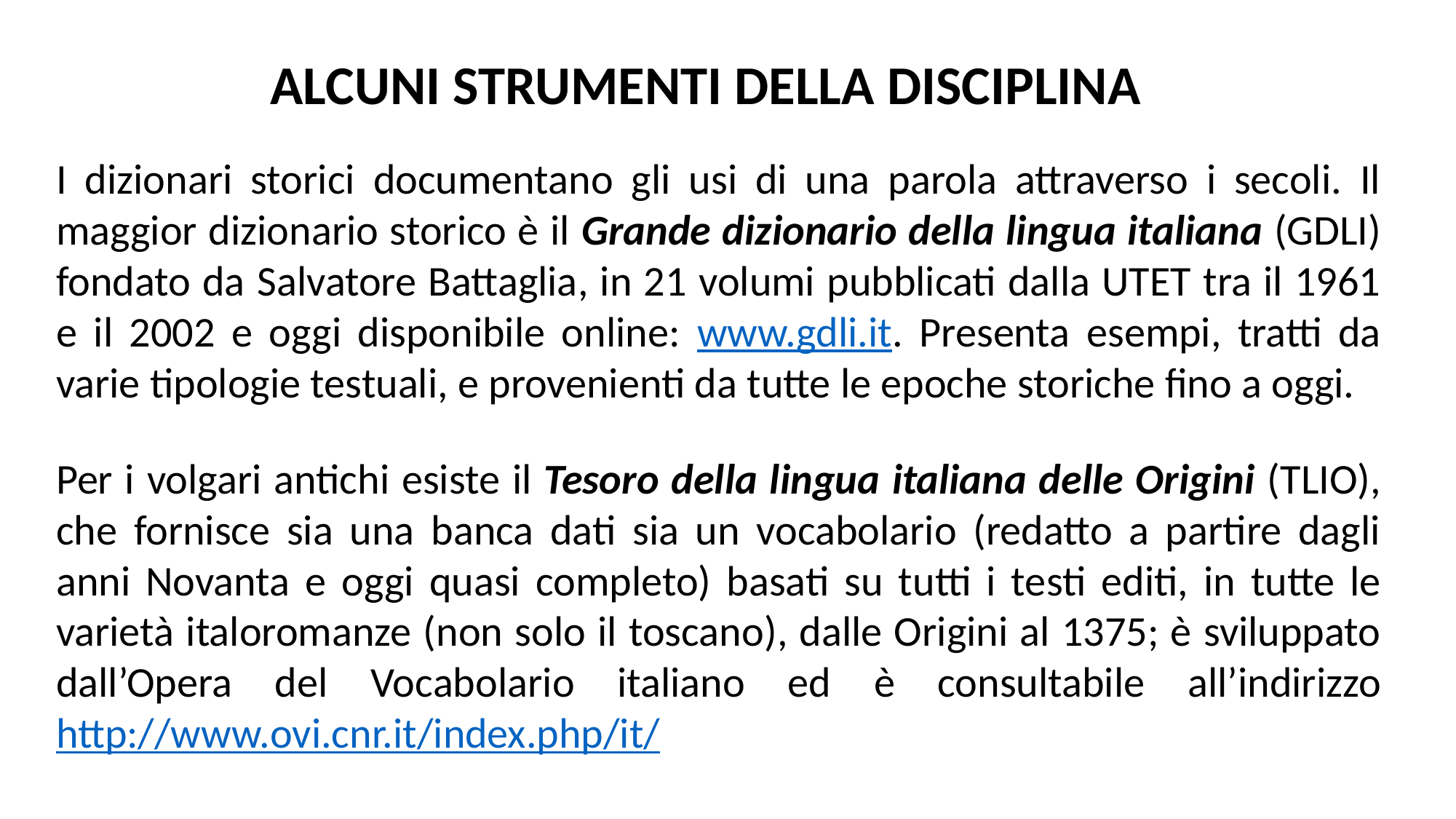

ALCUNI STRUMENTI DELLA DISCIPLINA
I dizionari storici documentano gli usi di una parola attraverso i secoli. Il maggior dizionario storico è il Grande dizionario della lingua italiana (GDLI) fondato da Salvatore Battaglia, in 21 volumi pubblicati dalla UTET tra il 1961 e il 2002 e oggi disponibile online: www.gdli.it. Presenta esempi, tratti da varie tipologie testuali, e provenienti da tutte le epoche storiche fino a oggi.
Per i volgari antichi esiste il Tesoro della lingua italiana delle Origini (TLIO), che fornisce sia una banca dati sia un vocabolario (redatto a partire dagli anni Novanta e oggi quasi completo) basati su tutti i testi editi, in tutte le varietà italoromanze (non solo il toscano), dalle Origini al 1375; è sviluppato dall’Opera del Vocabolario italiano ed è consultabile all’indirizzo http://www.ovi.cnr.it/index.php/it/